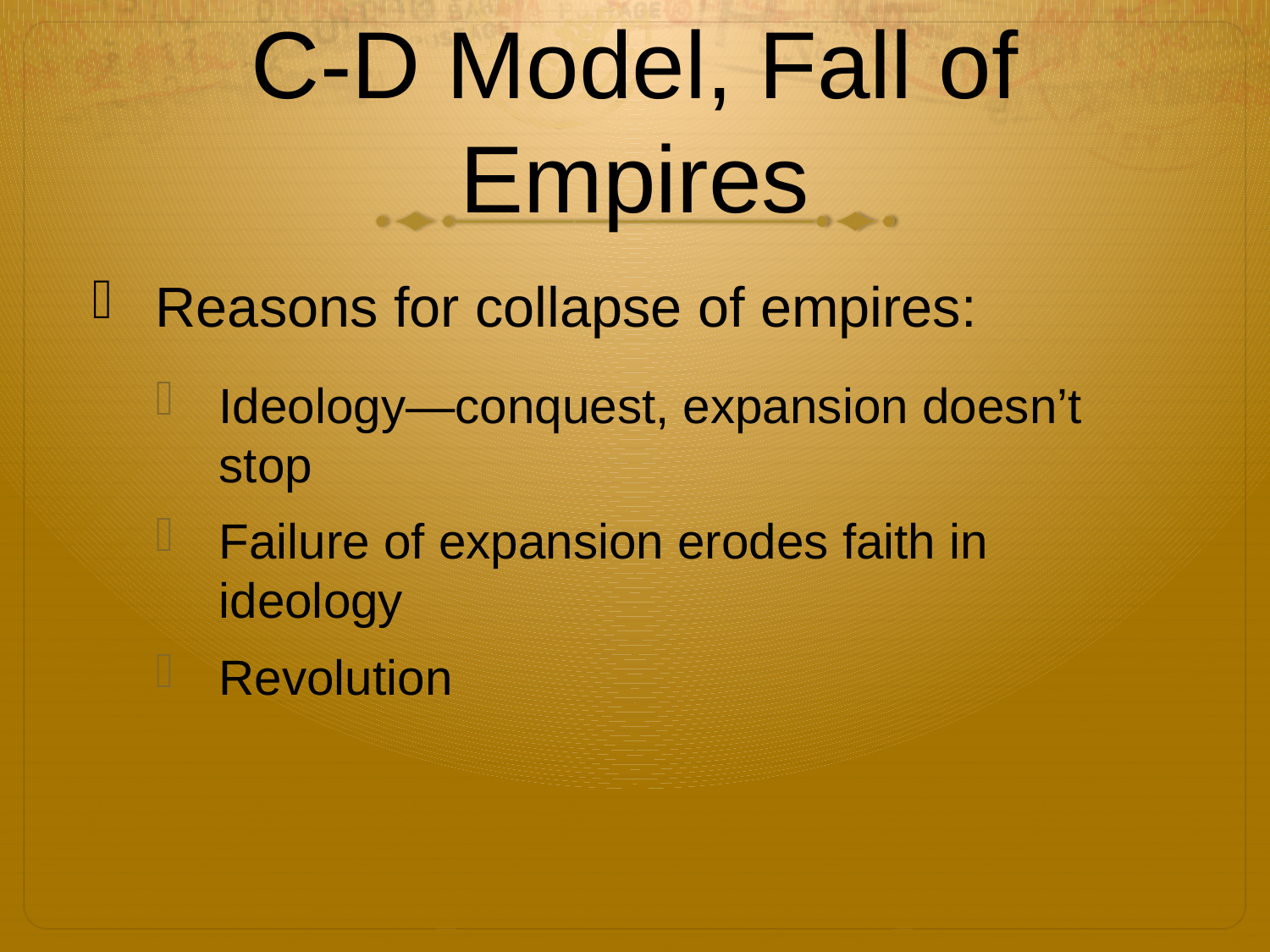

# C-D Model, Fall of Empires
Reasons for collapse of empires:
Ideology—conquest, expansion doesn’t stop
Failure of expansion erodes faith in ideology
Revolution